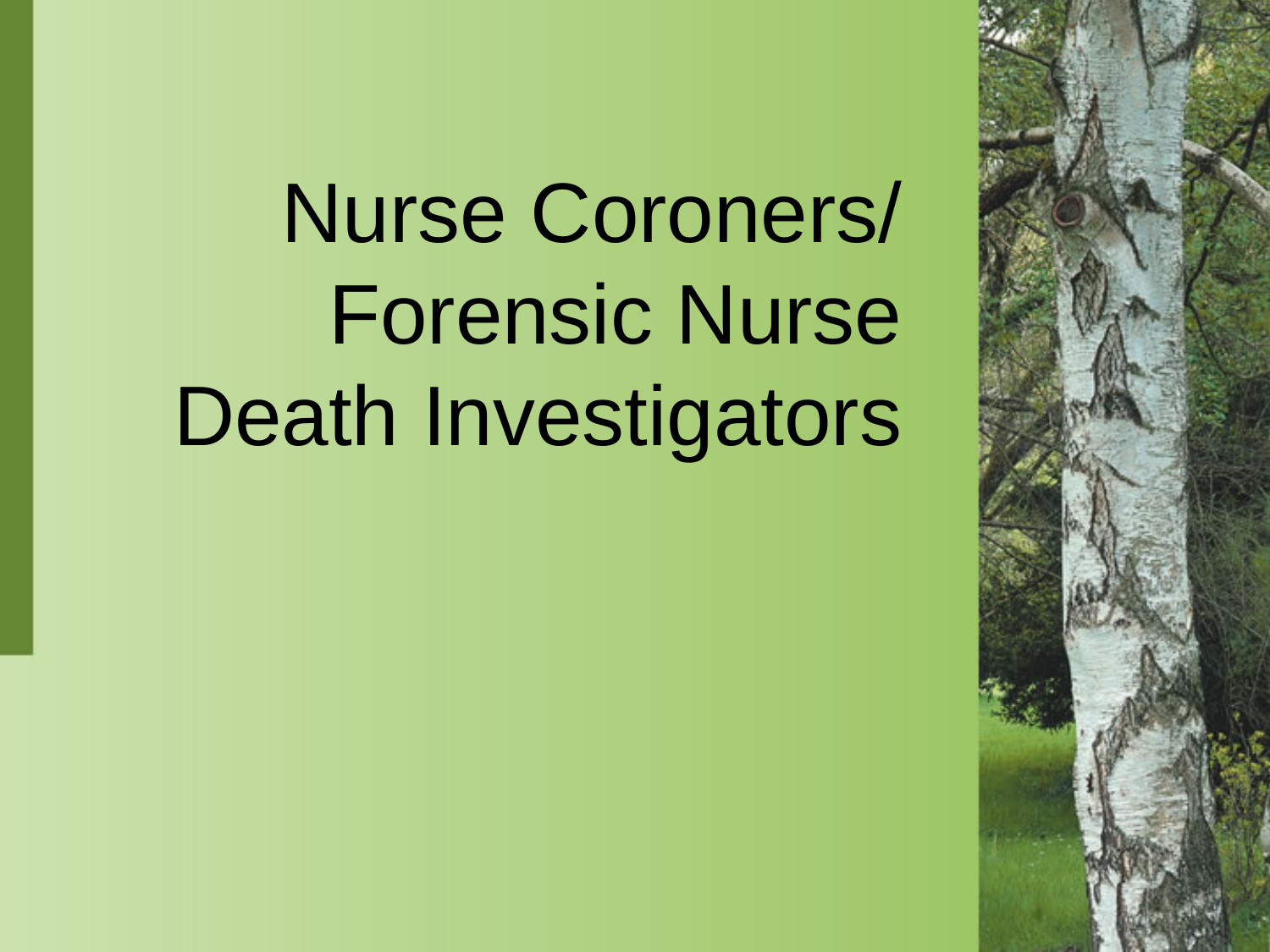

# Nurse Coroners/ Forensic Nurse Death Investigators